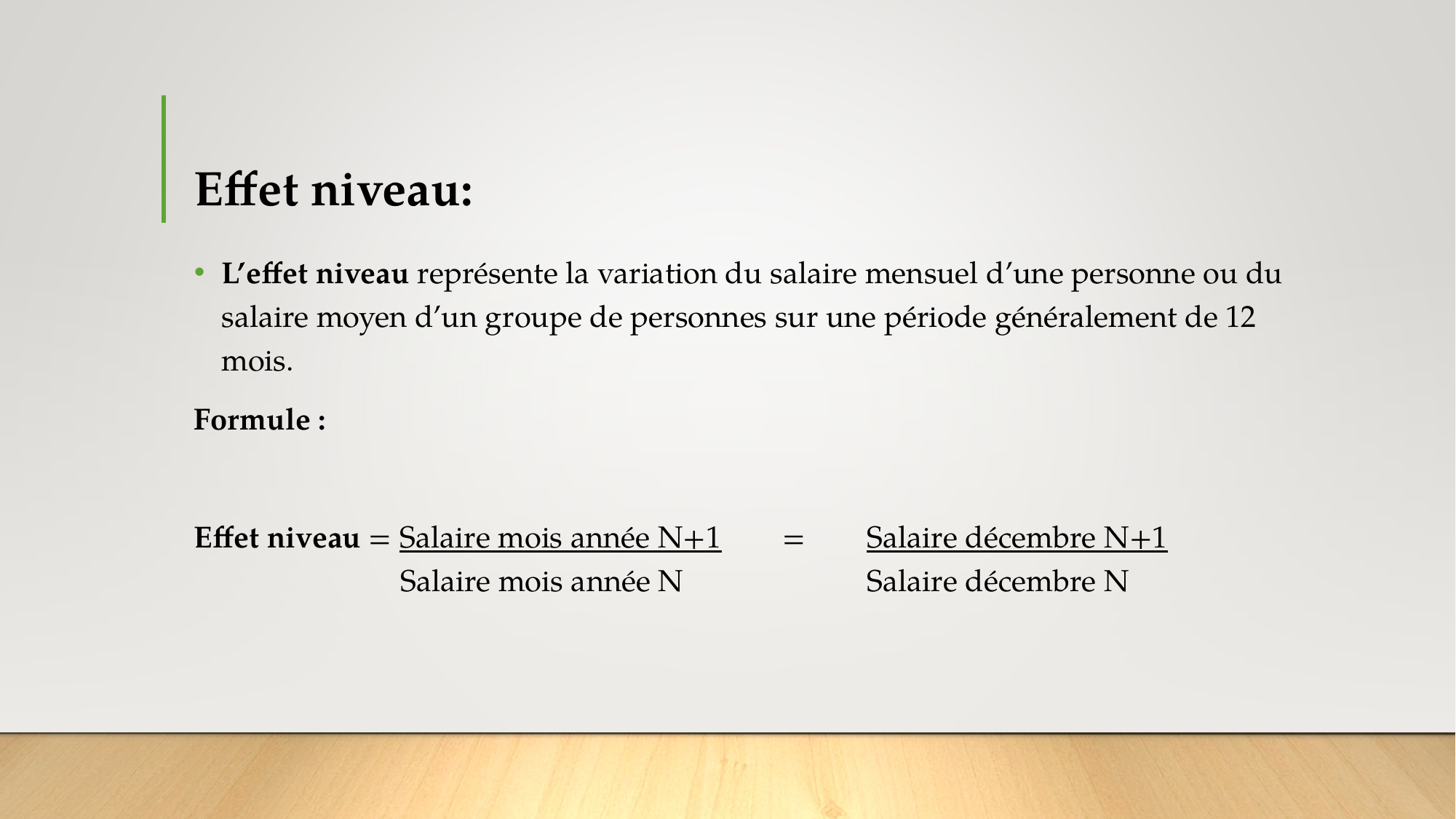

# Effet niveau:
L’effet niveau représente la variation du salaire mensuel d’une personne ou du salaire moyen d’un groupe de personnes sur une période généralement de 12 mois.
Formule :

Effet niveau = Salaire mois année N+1        =        Salaire décembre N+1
                           Salaire mois année N                        Salaire décembre N